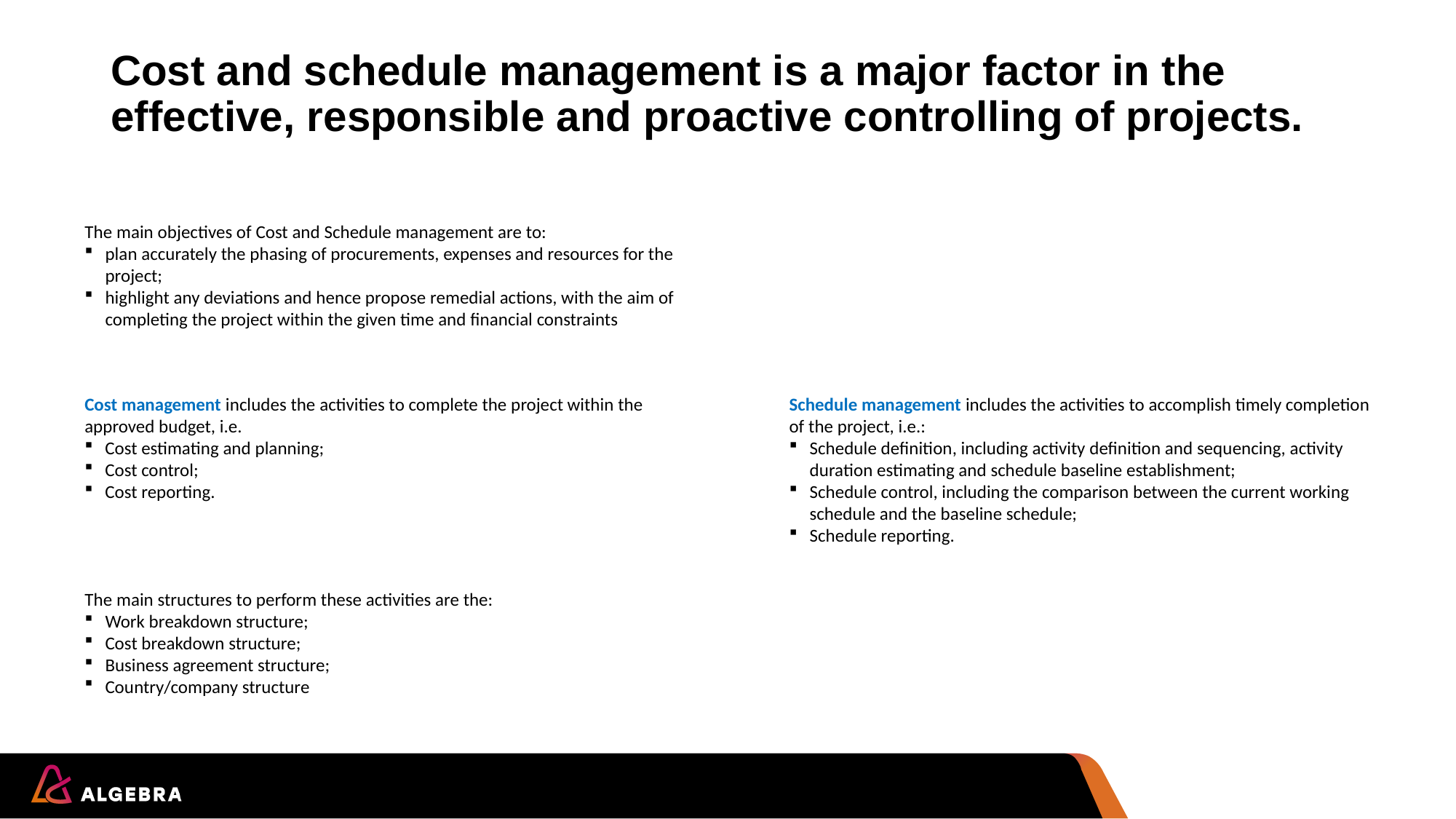

# Cost and schedule management is a major factor in the effective, responsible and proactive controlling of projects.
The main objectives of Cost and Schedule management are to:
plan accurately the phasing of procurements, expenses and resources for the project;
highlight any deviations and hence propose remedial actions, with the aim of completing the project within the given time and financial constraints
Cost management includes the activities to complete the project within the approved budget, i.e.
Cost estimating and planning;
Cost control;
Cost reporting.
Schedule management includes the activities to accomplish timely completion
of the project, i.e.:
Schedule definition, including activity definition and sequencing, activity duration estimating and schedule baseline establishment;
Schedule control, including the comparison between the current working schedule and the baseline schedule;
Schedule reporting.
The main structures to perform these activities are the:
Work breakdown structure;
Cost breakdown structure;
Business agreement structure;
Country/company structure